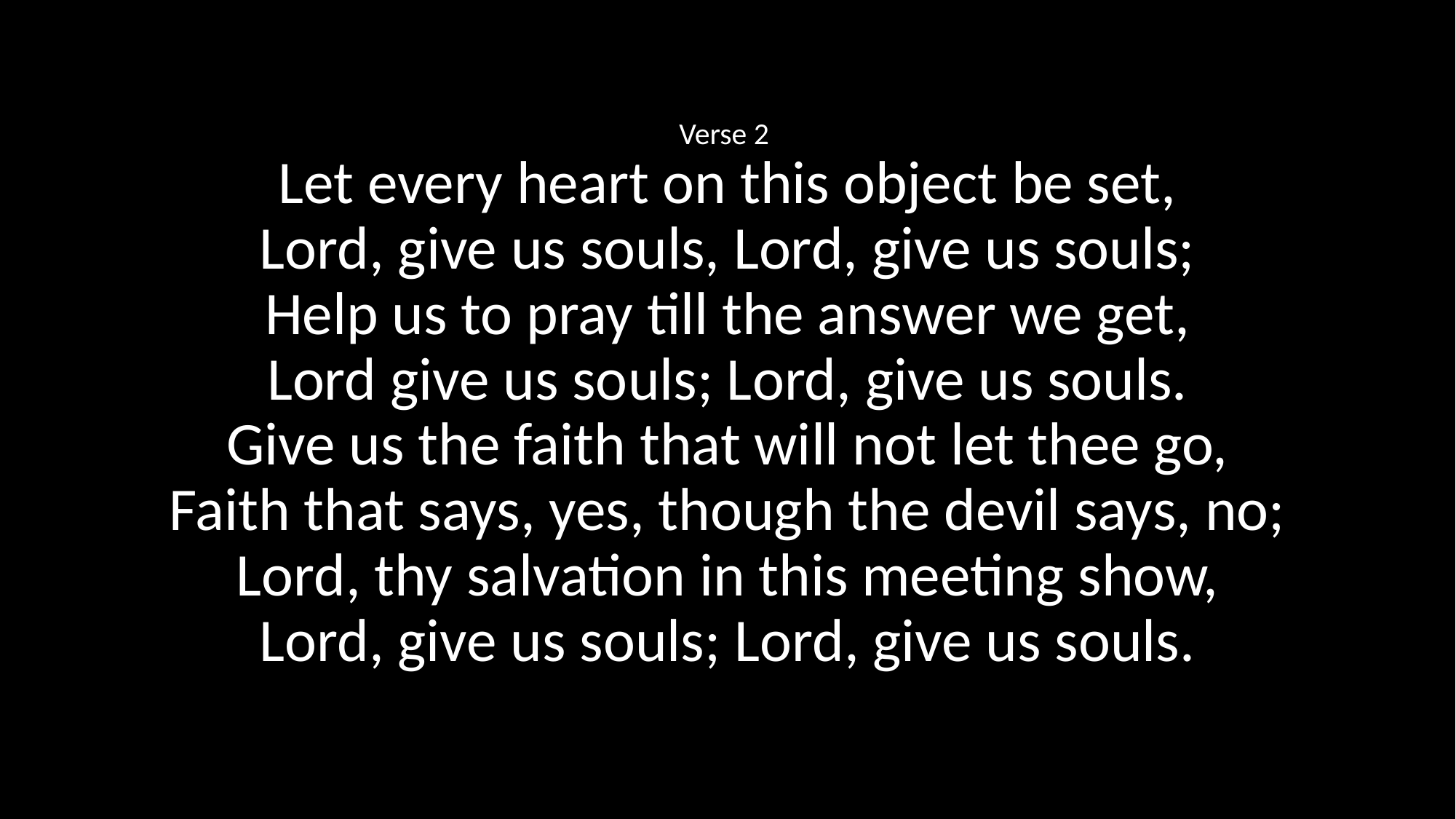

Verse 2
Let every heart on this object be set,
Lord, give us souls, Lord, give us souls;
Help us to pray till the answer we get,
Lord give us souls; Lord, give us souls.
Give us the faith that will not let thee go,
Faith that says, yes, though the devil says, no;
Lord, thy salvation in this meeting show,
Lord, give us souls; Lord, give us souls.